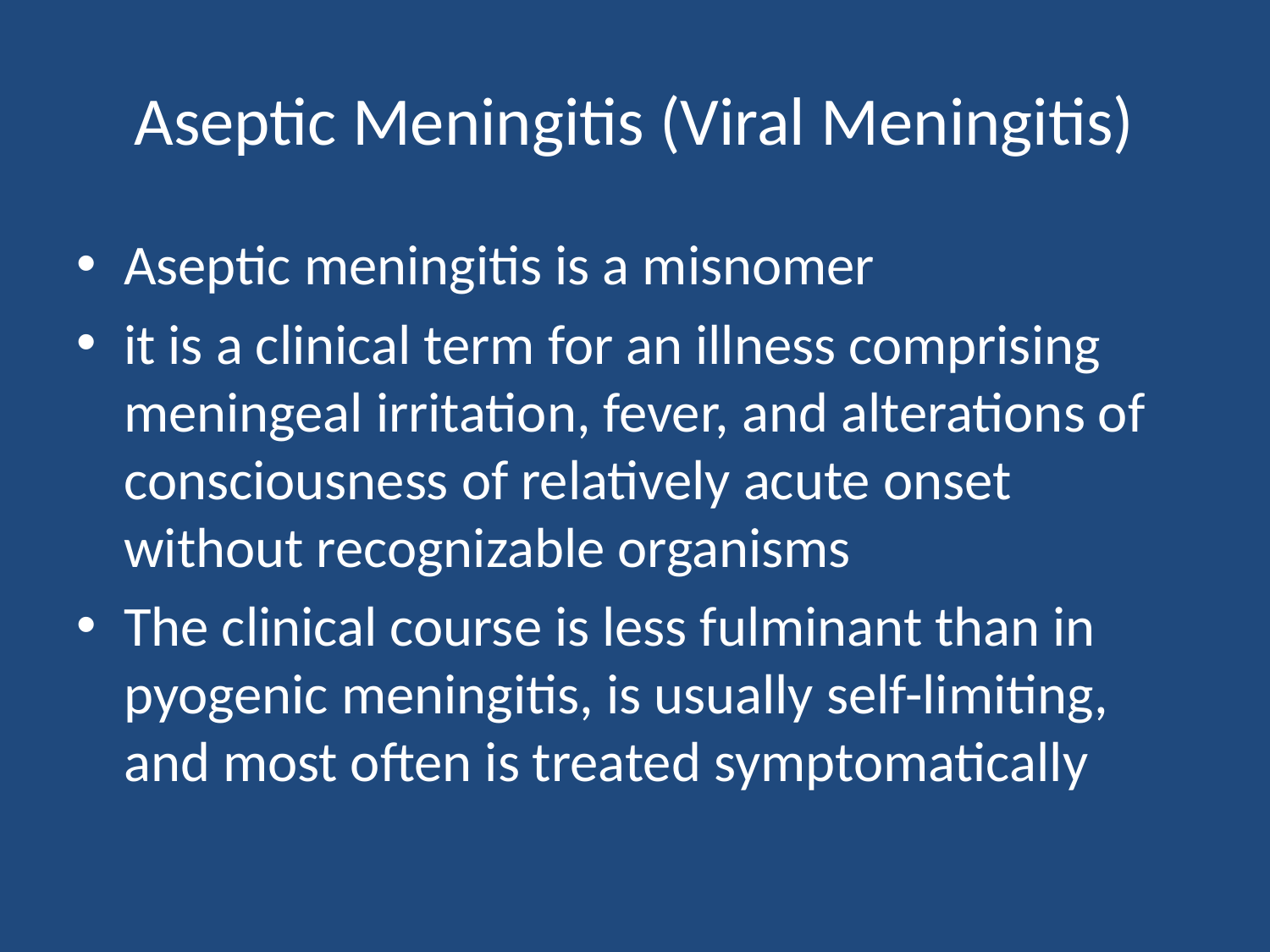

# Aseptic Meningitis (Viral Meningitis)
Aseptic meningitis is a misnomer
it is a clinical term for an illness comprising meningeal irritation, fever, and alterations of consciousness of relatively acute onset without recognizable organisms
The clinical course is less fulminant than in pyogenic meningitis, is usually self-limiting, and most often is treated symptomatically